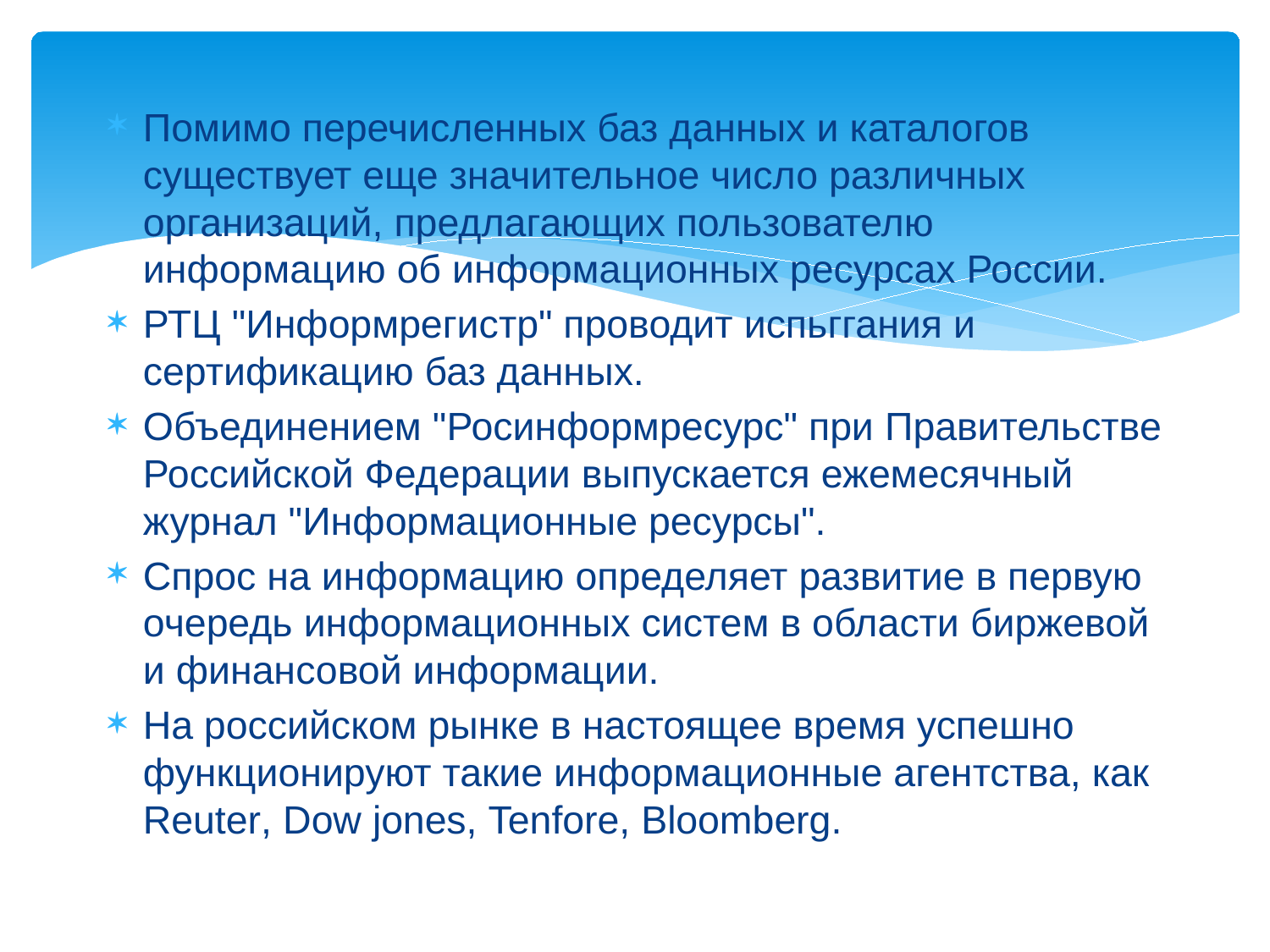

Помимо перечисленных баз данных и каталогов существует еще значительное число различных организаций, предлагающих пользователю информацию об информационных ресурсах России.
РТЦ "Информрегистр" проводит испьггания и сертификацию баз данных.
Объединением "Росинформресурс" при Правительстве Российской Федерации выпускается ежемесячный журнал "Информационные ресурсы".
Спрос на информацию определяет развитие в первую очередь информационных систем в области биржевой и финансовой информации.
На российском рынке в настоящее время успешно функционируют такие информационные агентства, как Reuter, Dow jones, Tenfore, Bloomberg.